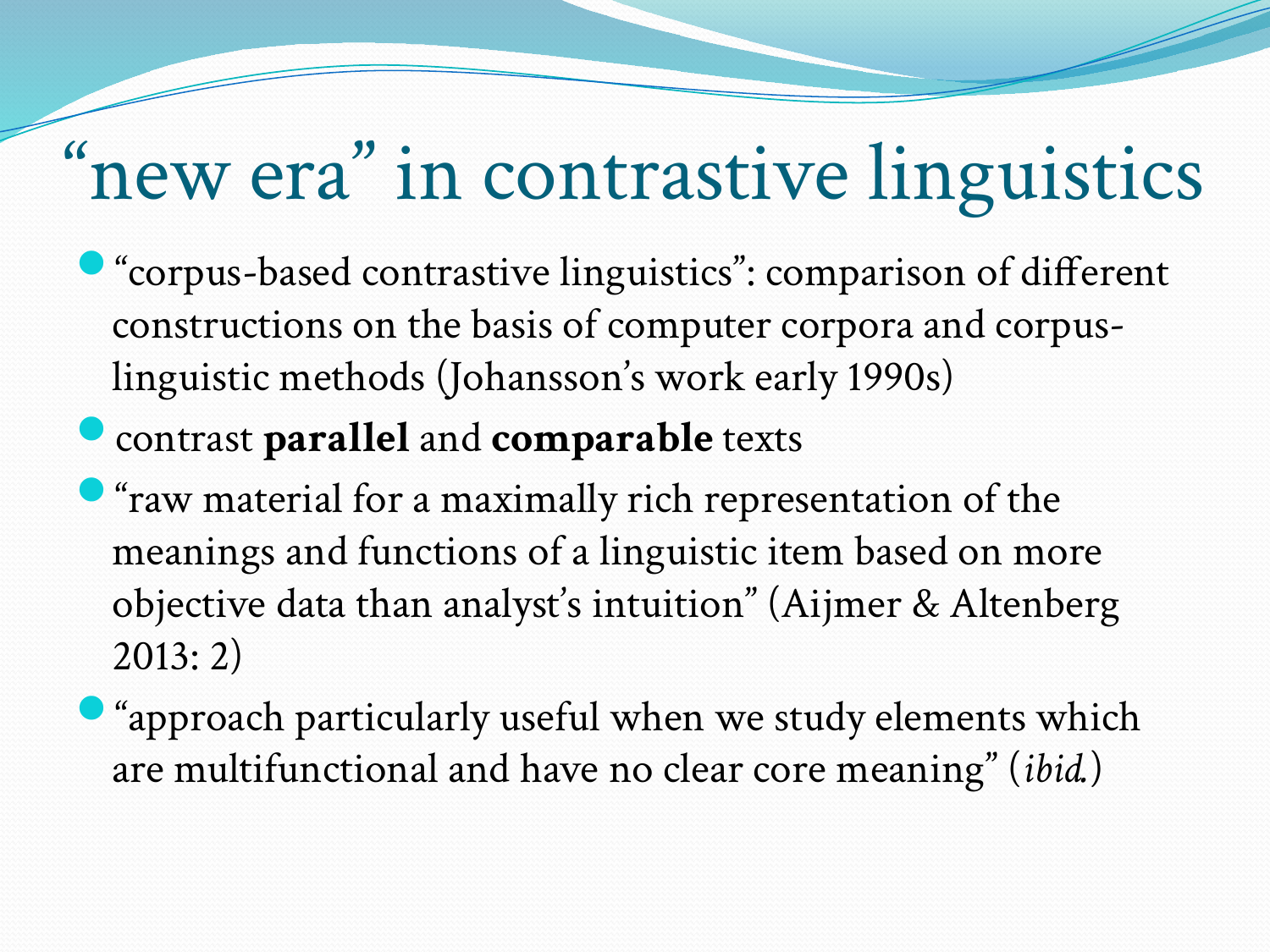

# “new era” in contrastive linguistics
“corpus-based contrastive linguistics”: comparison of different constructions on the basis of computer corpora and corpus-linguistic methods (Johansson’s work early 1990s)
contrast parallel and comparable texts
“raw material for a maximally rich representation of the meanings and functions of a linguistic item based on more objective data than analyst’s intuition” (Aijmer & Altenberg 2013: 2)
“approach particularly useful when we study elements which are multifunctional and have no clear core meaning” (ibid.)